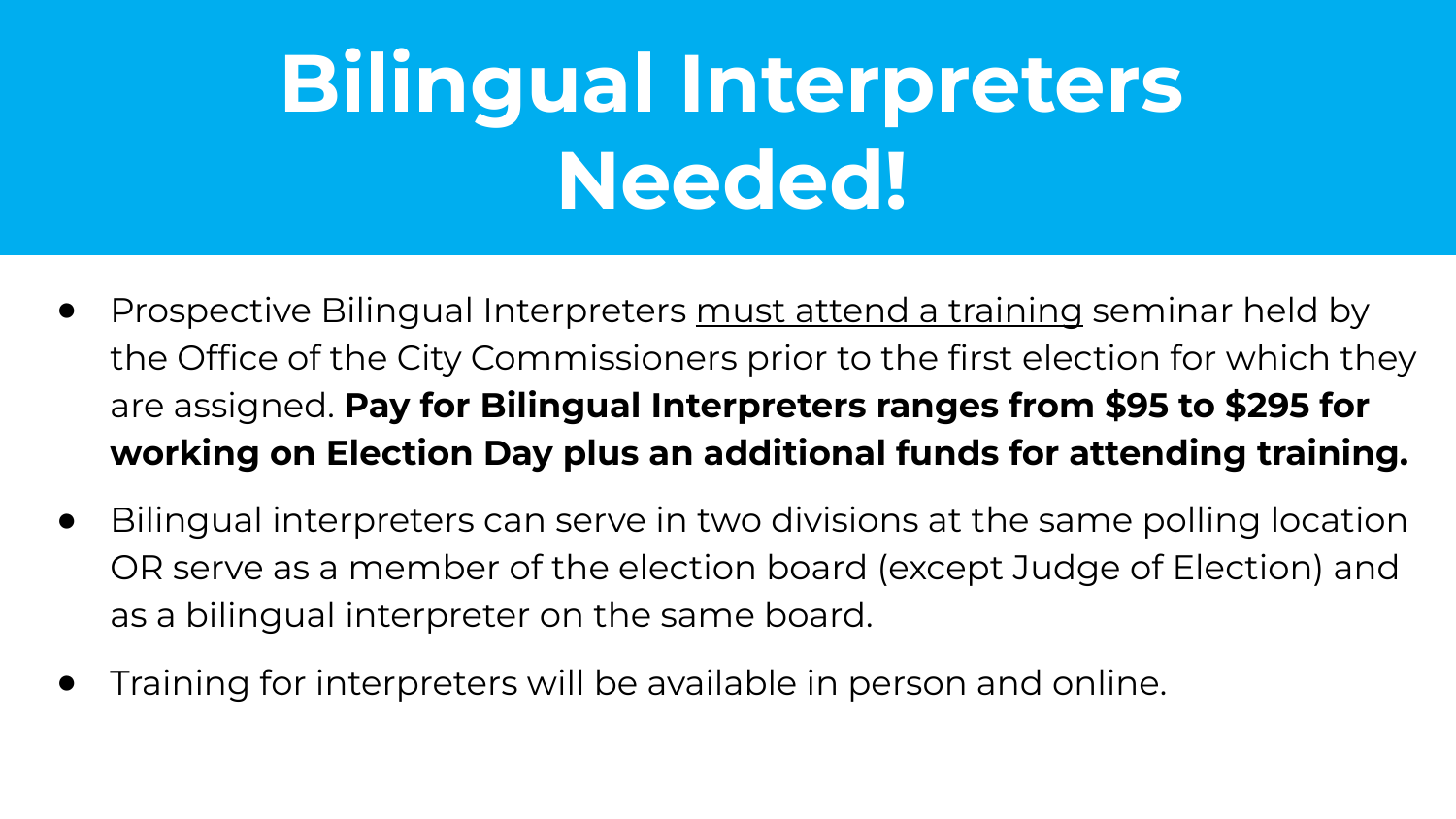

Bilingual Interpreters Needed!
Prospective Bilingual Interpreters must attend a training seminar held by the Office of the City Commissioners prior to the first election for which they are assigned. Pay for Bilingual Interpreters ranges from $95 to $295 for working on Election Day plus an additional funds for attending training.
Bilingual interpreters can serve in two divisions at the same polling location OR serve as a member of the election board (except Judge of Election) and as a bilingual interpreter on the same board.
Training for interpreters will be available in person and online.